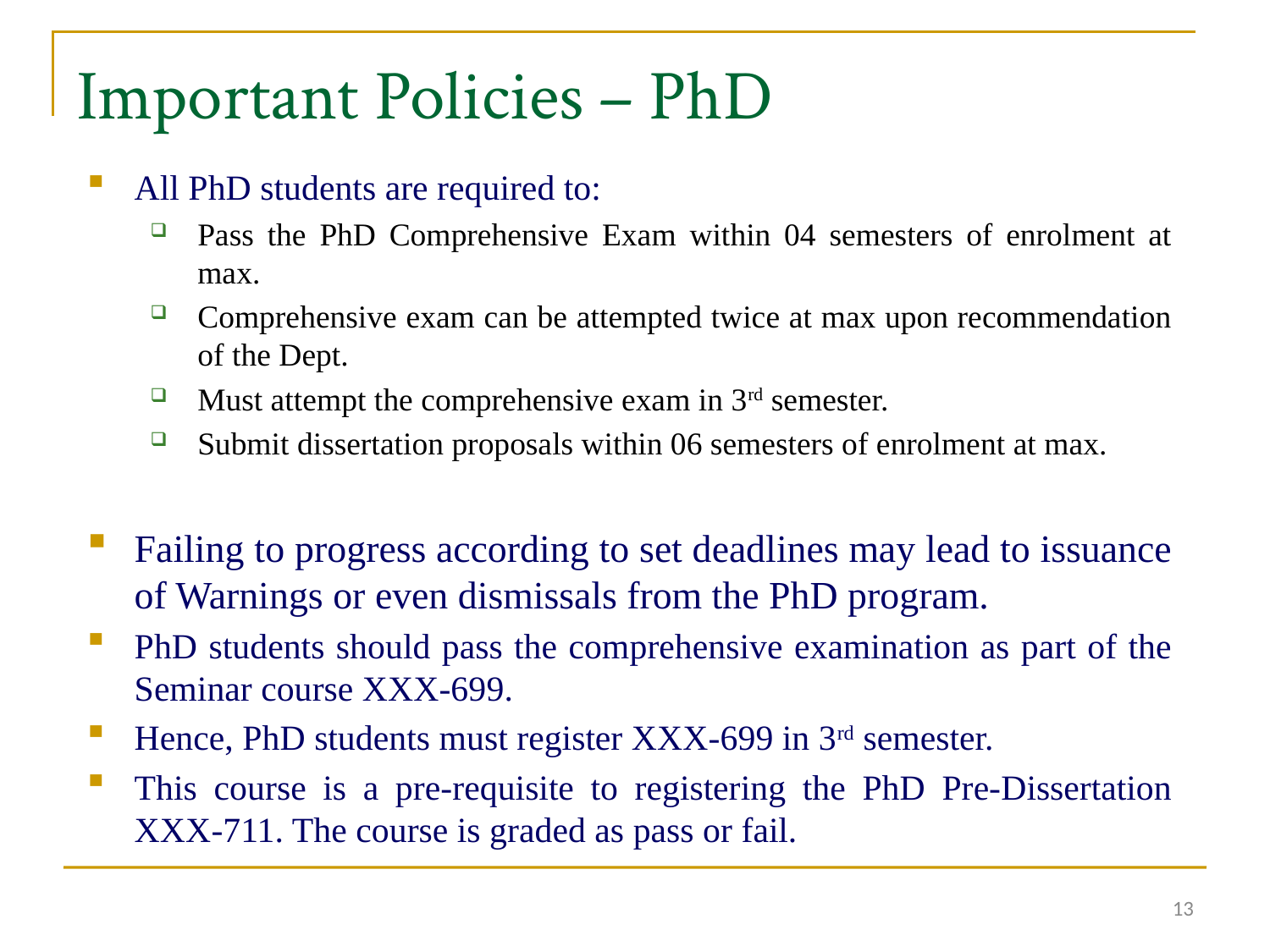

Important Policies – PhD
All PhD students are required to:
Pass the PhD Comprehensive Exam within 04 semesters of enrolment at max.
Comprehensive exam can be attempted twice at max upon recommendation of the Dept.
Must attempt the comprehensive exam in 3rd semester.
Submit dissertation proposals within 06 semesters of enrolment at max.

Failing to progress according to set deadlines may lead to issuance of Warnings or even dismissals from the PhD program.
PhD students should pass the comprehensive examination as part of the Seminar course XXX-699.
Hence, PhD students must register XXX-699 in 3rd semester.
This course is a pre-requisite to registering the PhD Pre-Dissertation XXX-711. The course is graded as pass or fail.
13